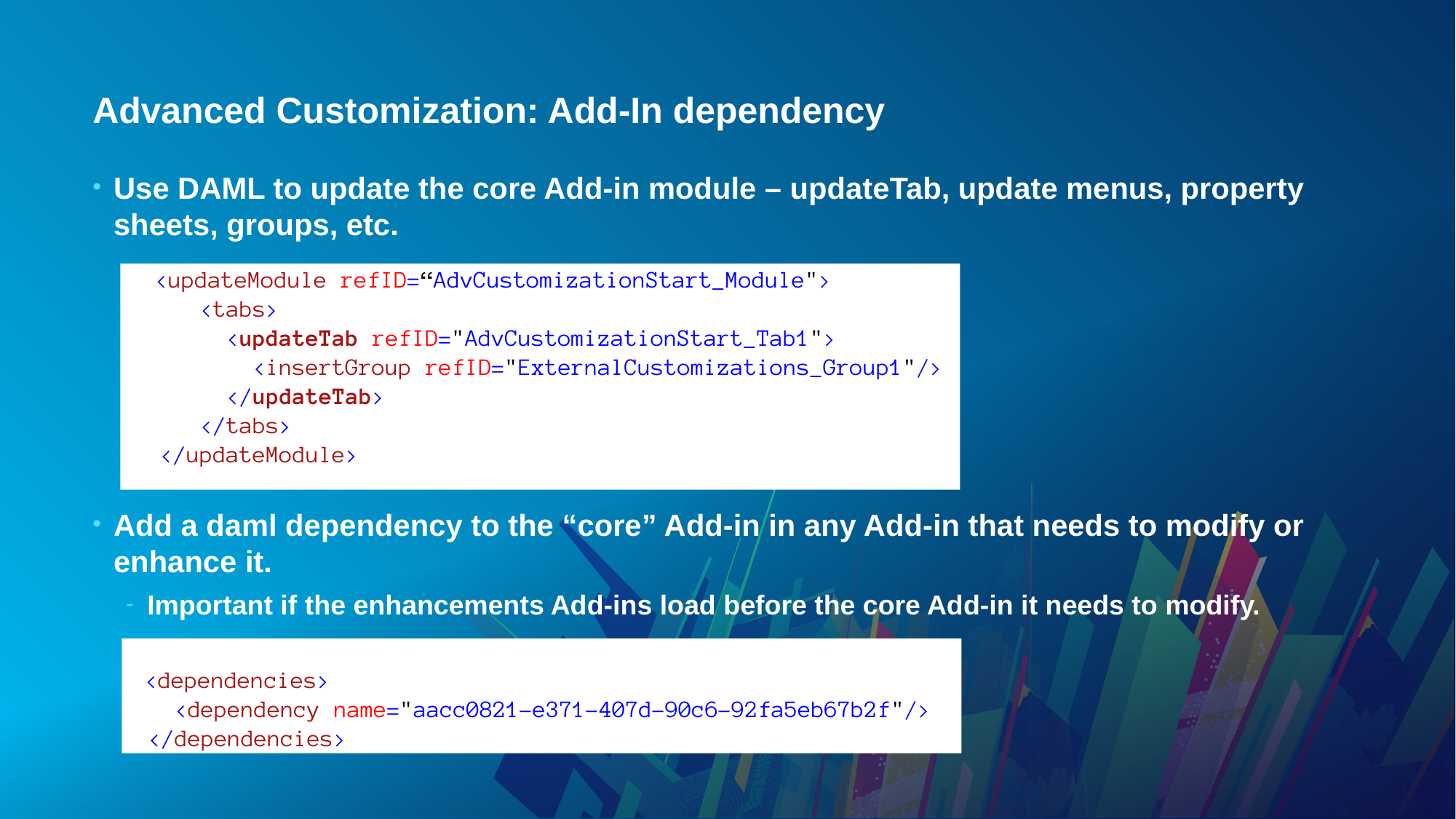

# Advanced Customization: Add-In dependency
Use DAML to update the core Add-in module – updateTab, update menus, property sheets, groups, etc.

Add a daml dependency to the “core” Add-in in any Add-in that needs to modify or enhance it.
Important if the enhancements Add-ins load before the core Add-in it needs to modify.

   <updateModule refID=“AdvCustomizationStart_Module">
      <tabs>
        <updateTab refID="AdvCustomizationStart_Tab1">
          <insertGroup refID="ExternalCustomizations_Group1"/>
        </updateTab>
      </tabs>
   </updateModule>

  <dependencies>
    <dependency name="aacc0821-e371-407d-90c6-92fa5eb67b2f"/>
  </dependencies>